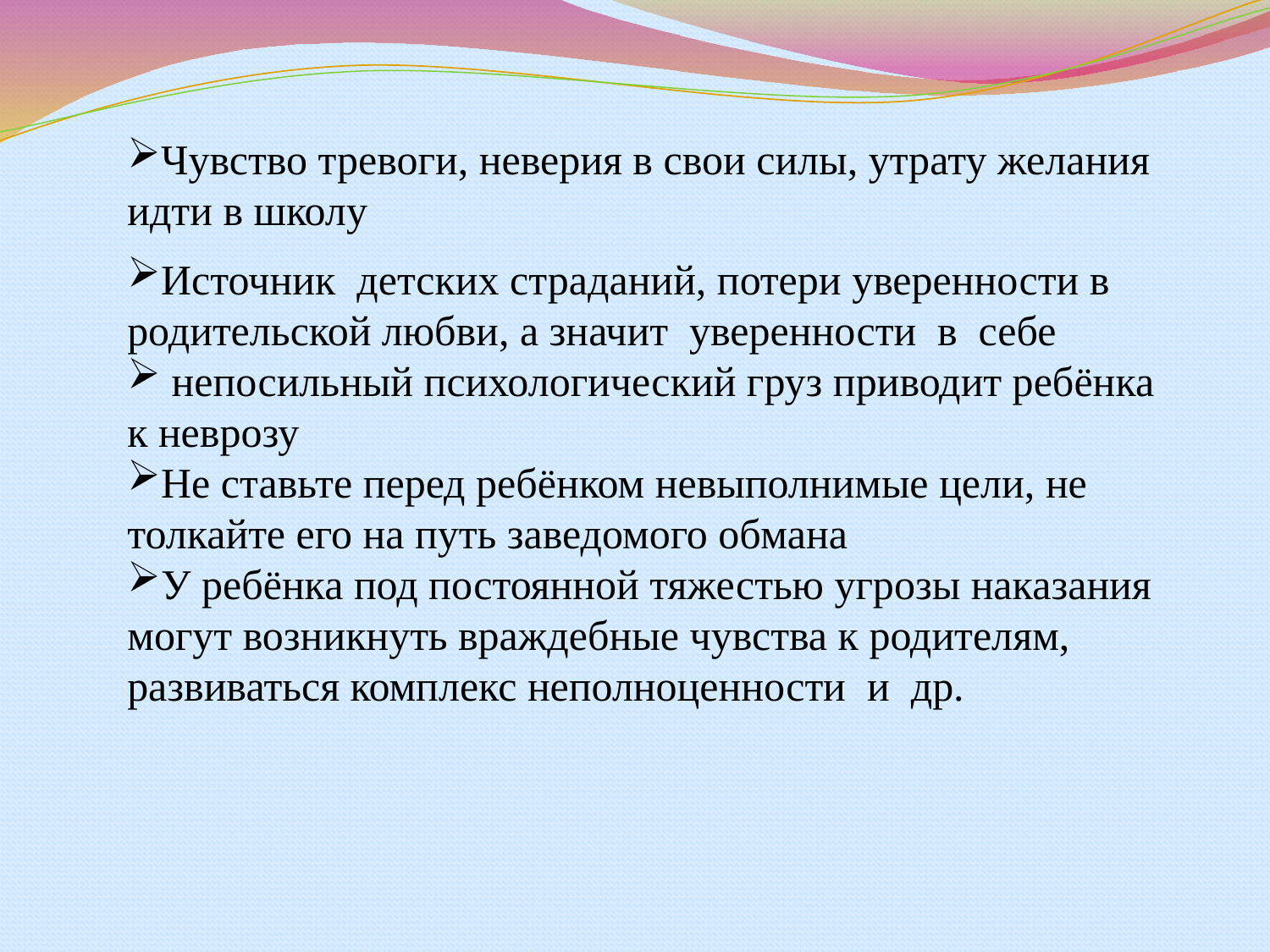

Чувство тревоги, неверия в свои силы, утрату желания идти в школу
Источник  детских страданий, потери уверенности в родительской любви, а значит  уверенности  в  себе
 непосильный психологический груз приводит ребёнка к неврозу
Не ставьте перед ребёнком невыполнимые цели, не толкайте его на путь заведомого обмана
У ребёнка под постоянной тяжестью угрозы наказания могут возникнуть враждебные чувства к родителям, развиваться комплекс неполноценности  и  др.